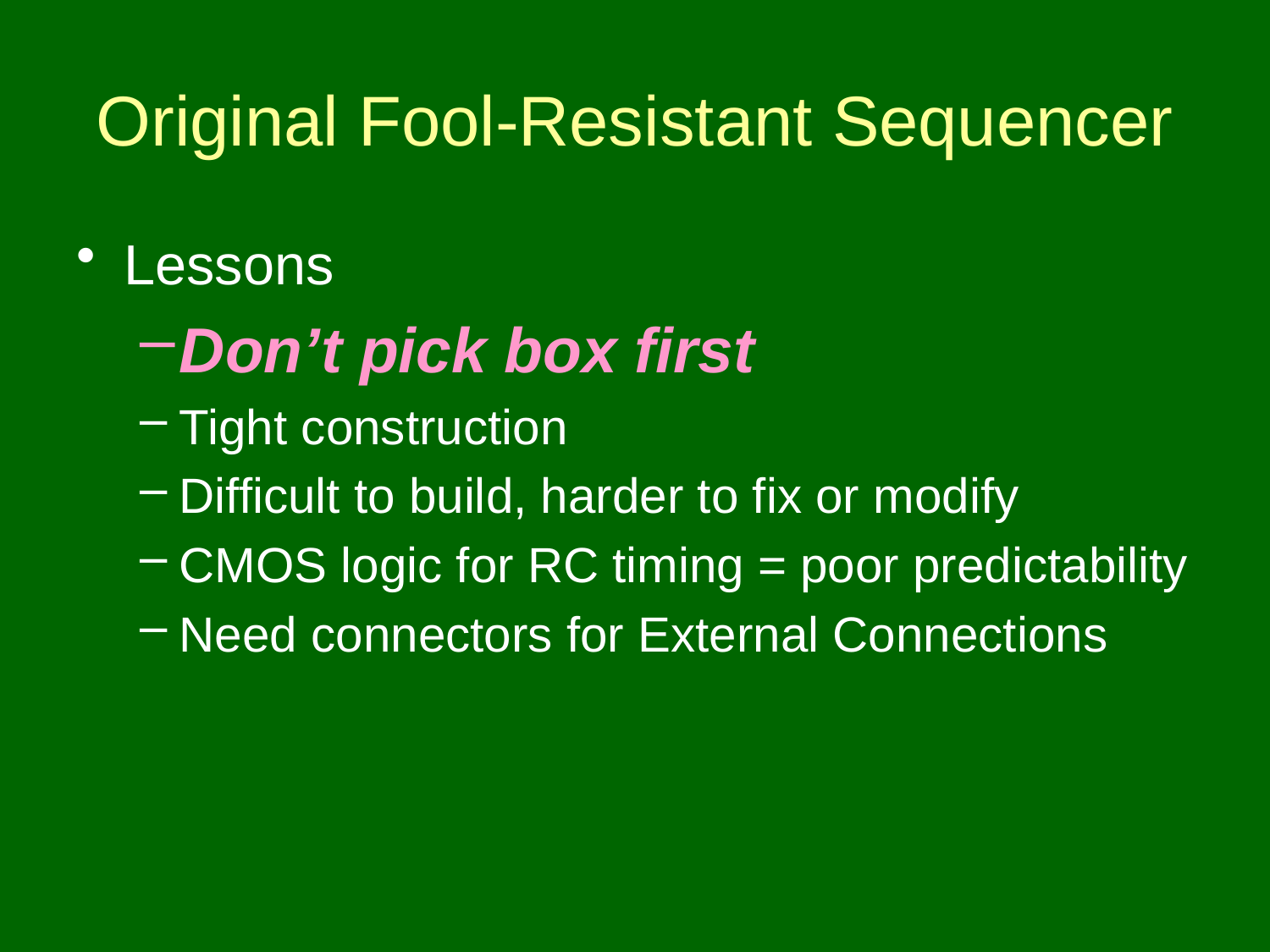

# Original Fool-Resistant Sequencer
Lessons
Don’t pick box first
Tight construction
Difficult to build, harder to fix or modify
CMOS logic for RC timing = poor predictability
Need connectors for External Connections